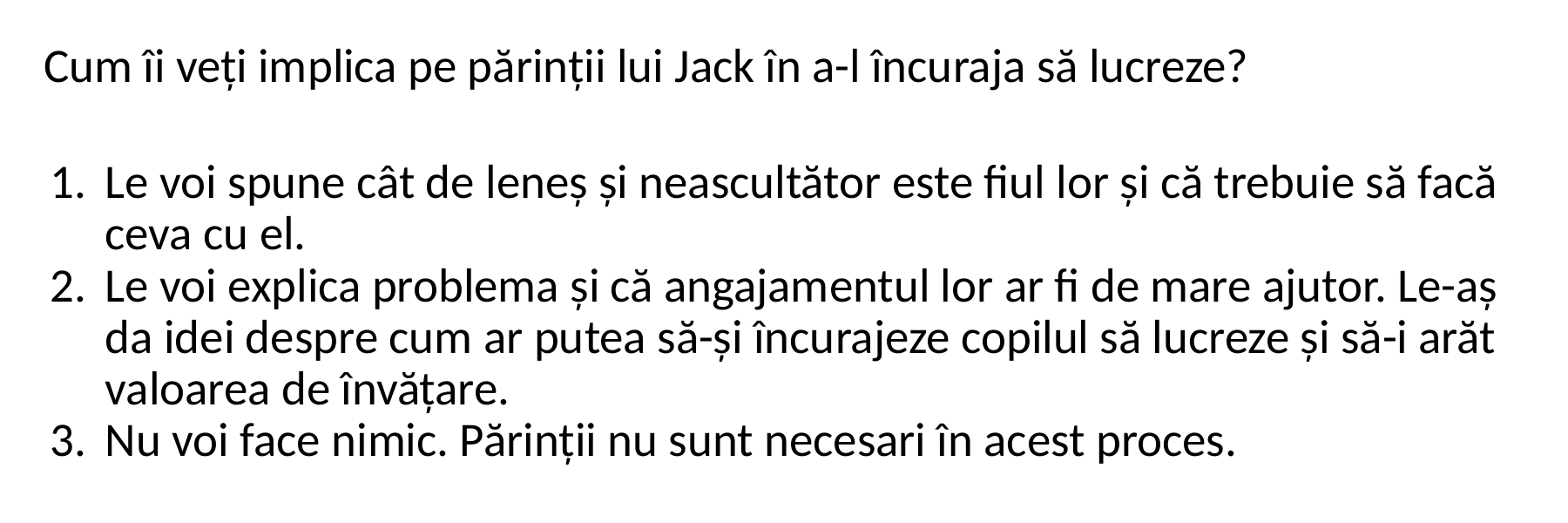

Cum îi veți implica pe părinții lui Jack în a-l încuraja să lucreze?

Le voi spune cât de leneș și neascultător este fiul lor și că trebuie să facă ceva cu el.
Le voi explica problema și că angajamentul lor ar fi de mare ajutor. Le-aș da idei despre cum ar putea să-și încurajeze copilul să lucreze și să-i arăt valoarea de învățare.
Nu voi face nimic. Părinții nu sunt necesari în acest proces.